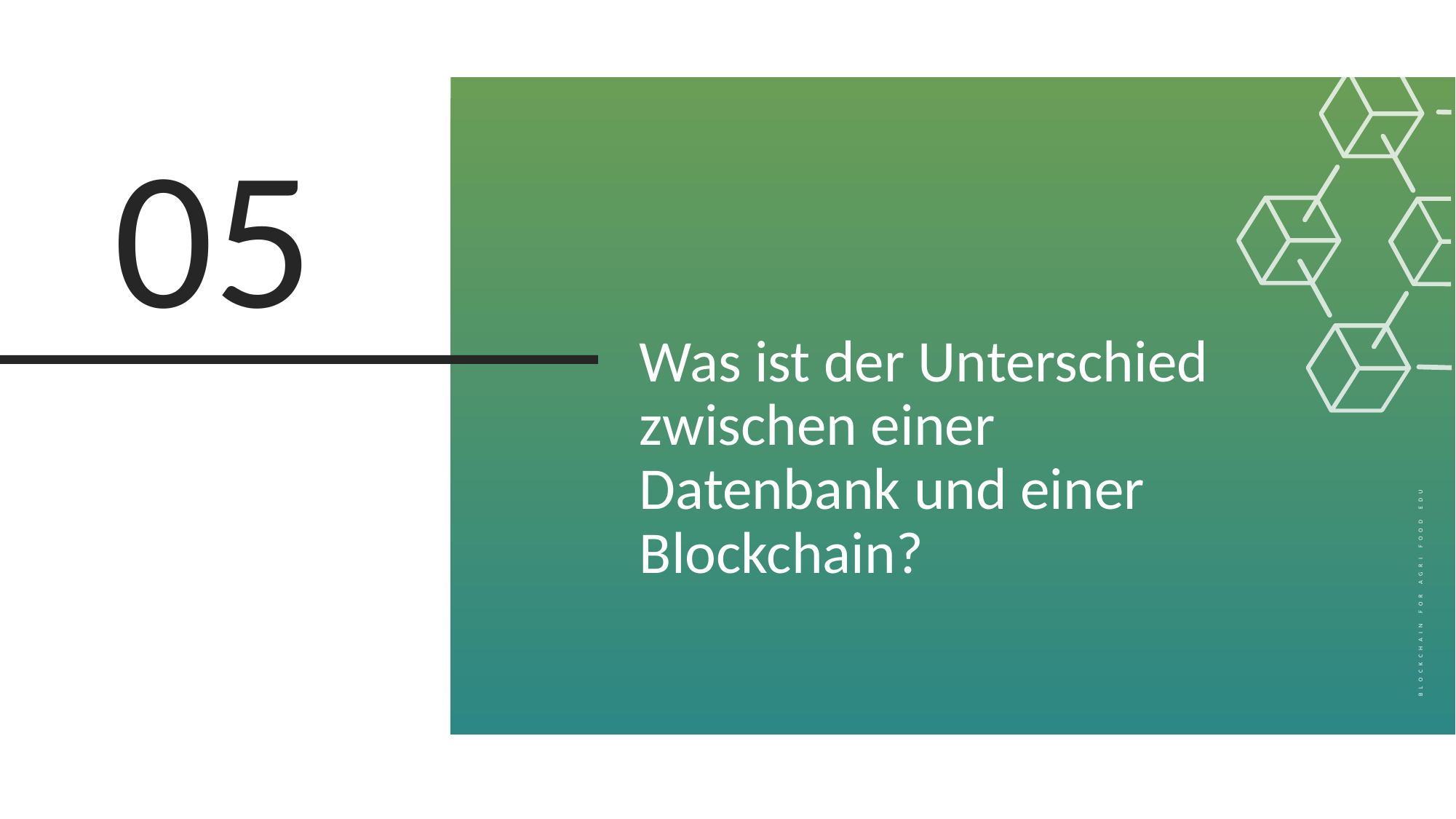

05
Was ist der Unterschied zwischen einer Datenbank und einer Blockchain?